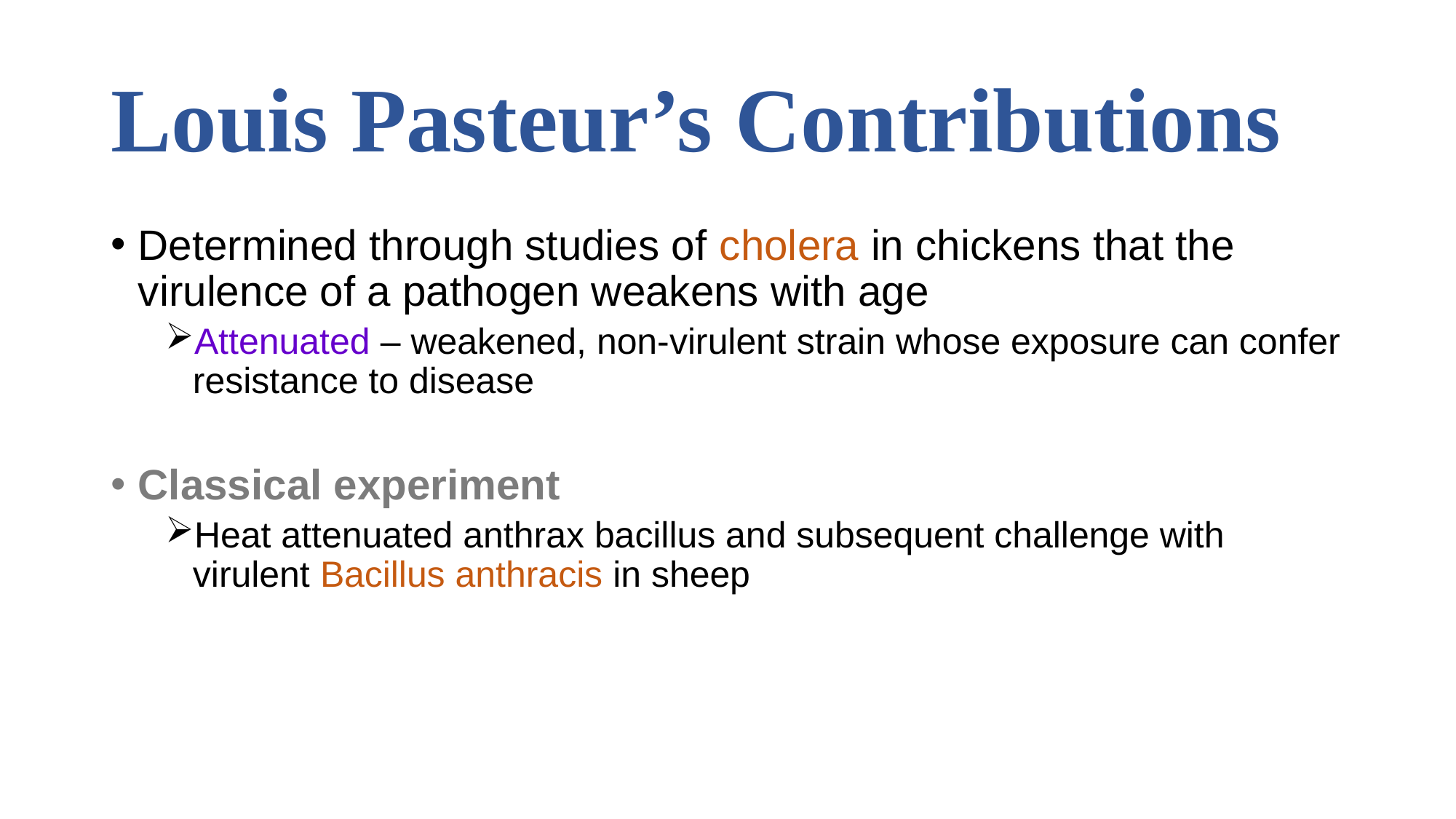

# Louis Pasteur’s Contributions
Determined through studies of cholera in chickens that the virulence of a pathogen weakens with age
Attenuated – weakened, non-virulent strain whose exposure can confer resistance to disease

Classical experiment
Heat attenuated anthrax bacillus and subsequent challenge with virulent Bacillus anthracis in sheep